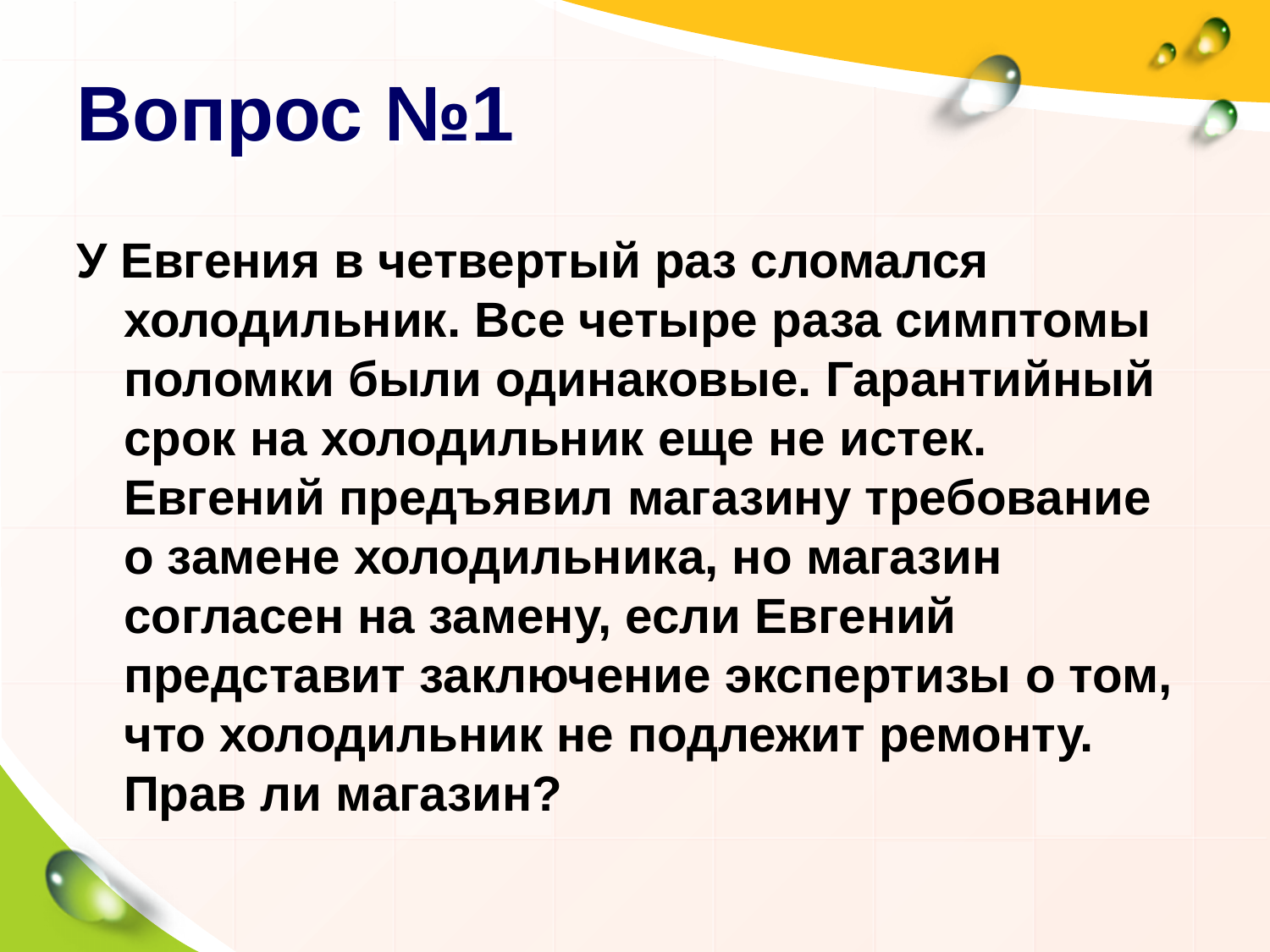

# Вопрос №1
У Евгения в четвертый раз сломался холодильник. Все четыре раза симптомы поломки были одинаковые. Гарантийный срок на холодильник еще не истек. Евгений предъявил магазину требование о замене холодильника, но магазин согласен на замену, если Евгений представит заключение экспертизы о том, что холодильник не подлежит ремонту. Прав ли магазин?